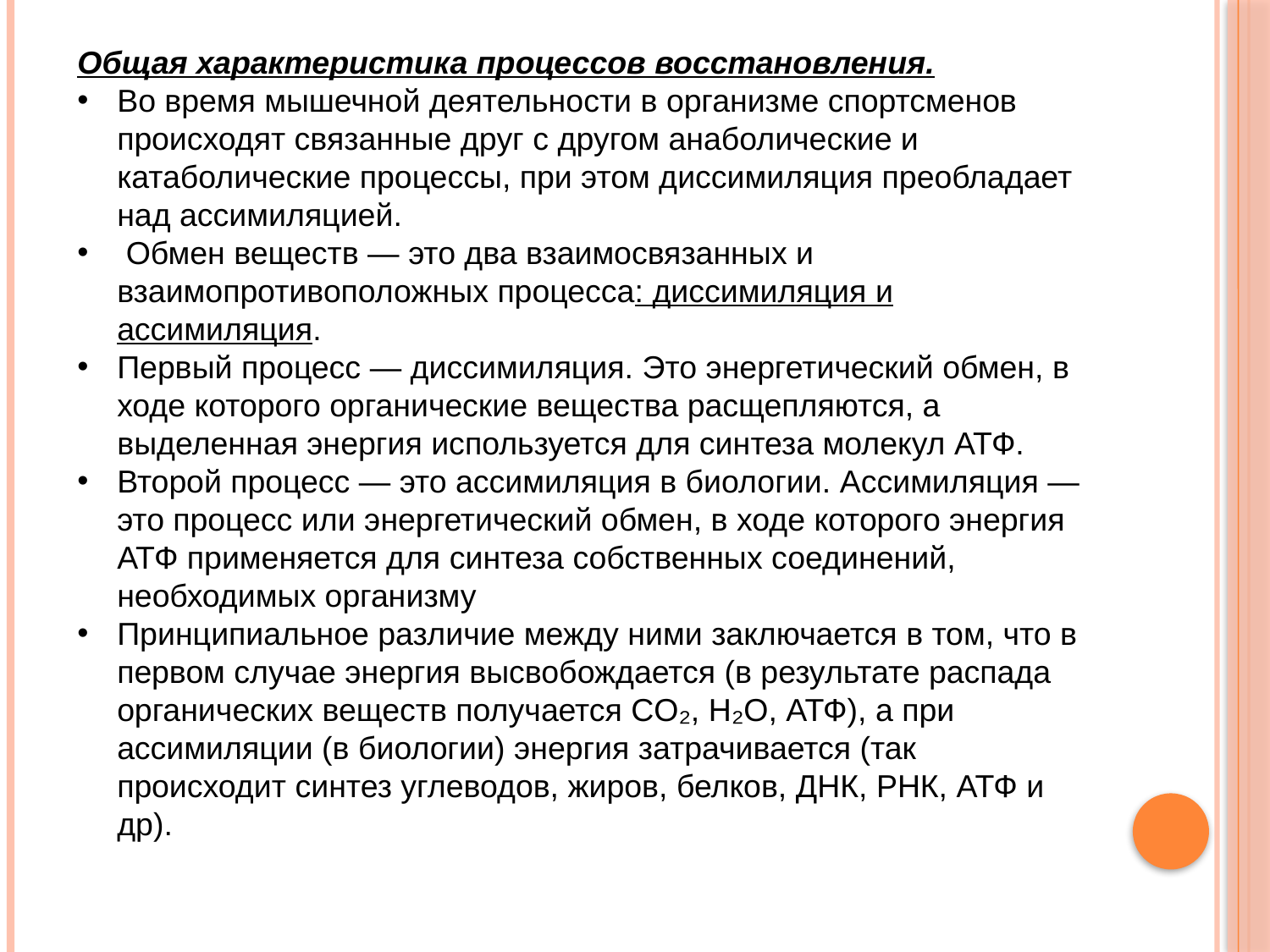

Общая характеристика процессов восстановления.
Во время мышечной деятельности в организме спортсменов происходят связанные друг с другом анаболические и катаболические процессы, при этом диссимиляция преобладает над ассимиляцией.
 Обмен веществ — это два взаимосвязанных и взаимопротивоположных процесса: диссимиляция и ассимиляция.
Первый процесс — диссимиляция. Это энергетический обмен, в ходе которого органические вещества расщепляются, а выделенная энергия используется для синтеза молекул АТФ.
Второй процесс — это ассимиляция в биологии. Ассимиляция — это процесс или энергетический обмен, в ходе которого энергия АТФ применяется для синтеза собственных соединений, необходимых организму
Принципиальное различие между ними заключается в том, что в первом случае энергия высвобождается (в результате распада органических веществ получается CO₂, H₂O, АТФ), а при ассимиляции (в биологии) энергия затрачивается (так происходит синтез углеводов, жиров, белков, ДНК, РНК, АТФ и др).